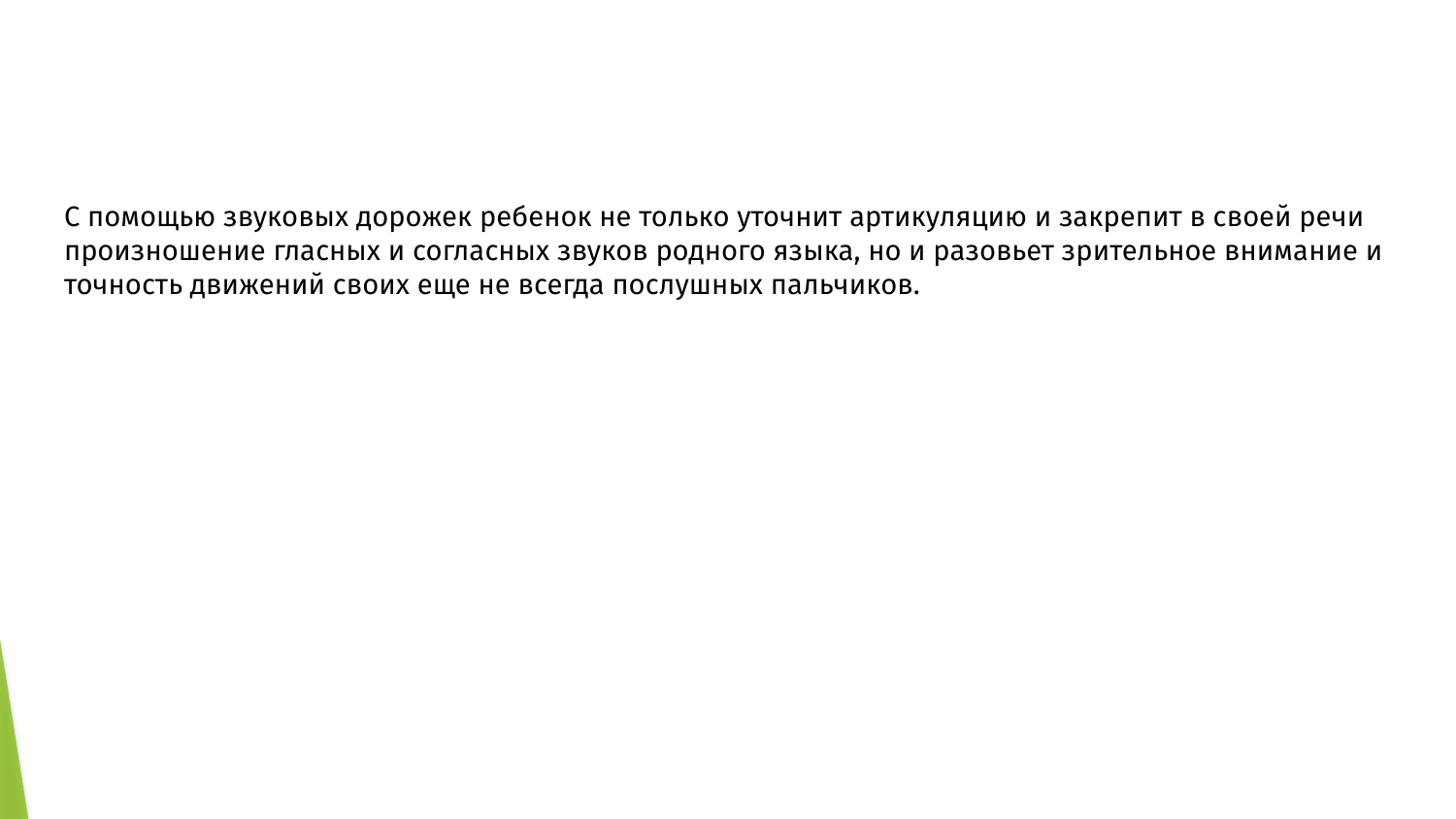

#
С помощью звуковых дорожек ребенок не только уточнит артикуляцию и закрепит в своей речи произношение гласных и согласных звуков родного языка, но и разовьет зрительное внимание и точность движений своих еще не всегда послушных пальчиков.